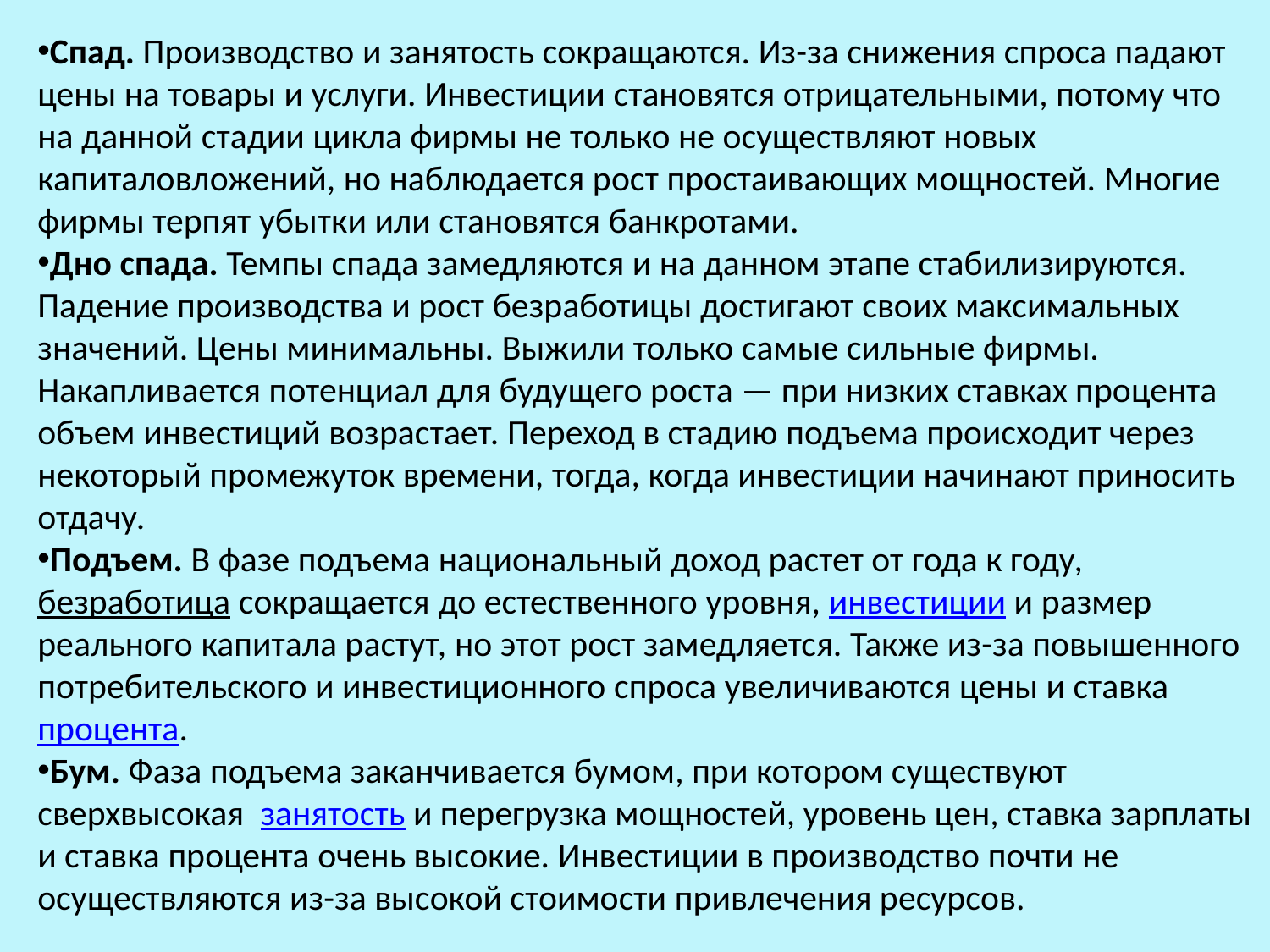

Спад. Производство и занятость сокращаются. Из-за снижения спроса падают цены на товары и услуги. Инвестиции становятся отрицательными, потому что на данной стадии цикла фирмы не только не осуществляют новых капиталовложений, но наблюдается рост простаивающих мощностей. Многие фирмы терпят убытки или становятся банкротами.
Дно спада. Темпы спада замедляются и на данном этапе стабилизируются. Падение производства и рост безработицы достигают своих максимальных значений. Цены минимальны. Выжили только самые сильные фирмы. Накапливается потенциал для будущего роста — при низких ставках процента объем инвестиций возрастает. Переход в стадию подъема происходит через некоторый промежуток времени, тогда, когда инвестиции начинают приносить отдачу.
Подъем. В фазе подъема национальный доход растет от года к году, безработица сокращается до естественного уровня, инвестиции и размер реального капитала растут, но этот рост замедляется. Также из-за повышенного потребительского и инвестиционного спроса увеличиваются цены и ставка процента.
Бум. Фаза подъема заканчивается бумом, при котором существуют сверхвысокая  занятость и перегрузка мощностей, уровень цен, ставка зарплаты и ставка процента очень высокие. Инвестиции в производство почти не осуществляются из-за высокой стоимости привлечения ресурсов.